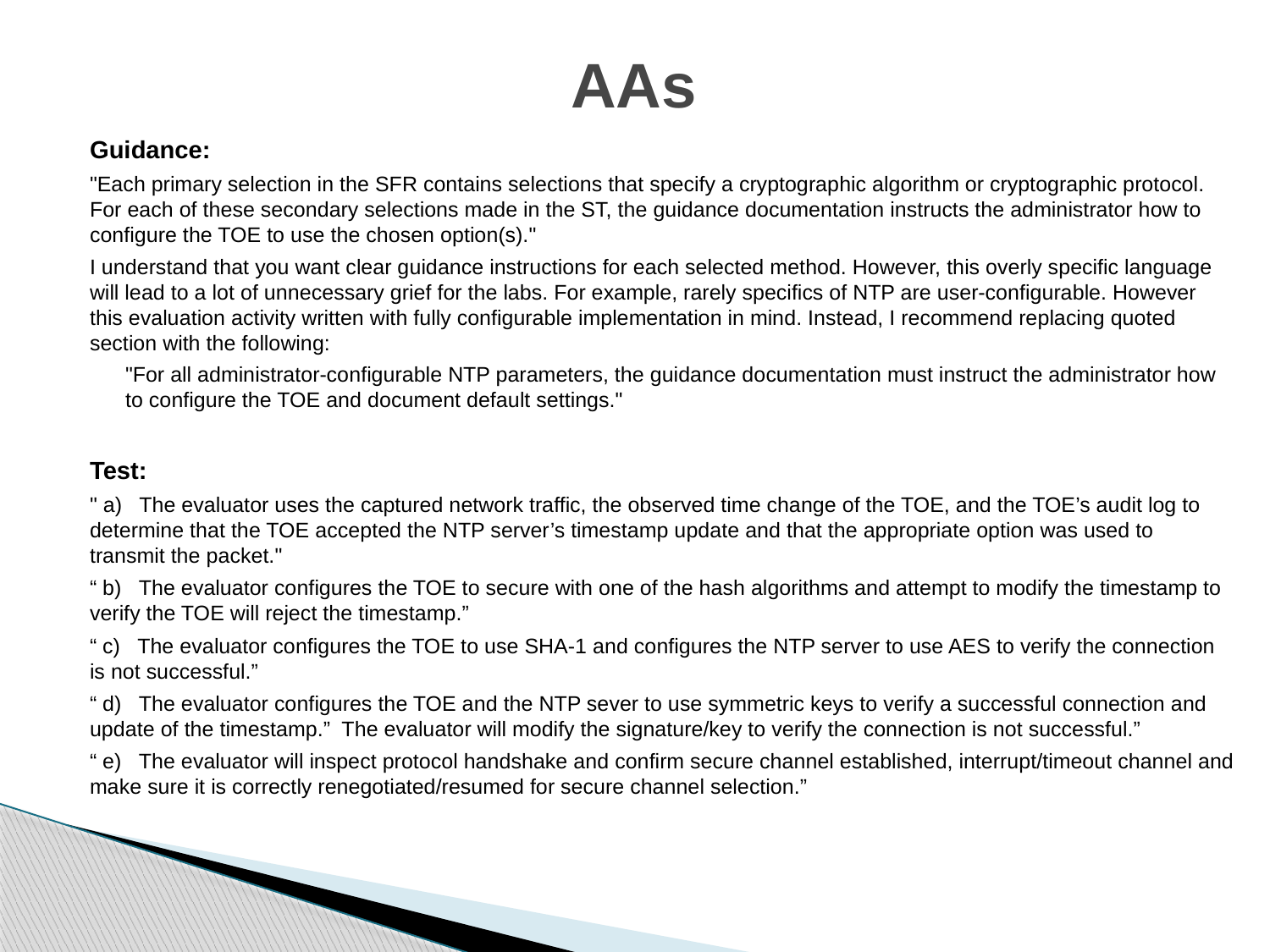

# AAs
Guidance:
"Each primary selection in the SFR contains selections that specify a cryptographic algorithm or cryptographic protocol. For each of these secondary selections made in the ST, the guidance documentation instructs the administrator how to configure the TOE to use the chosen option(s)."
I understand that you want clear guidance instructions for each selected method. However, this overly specific language will lead to a lot of unnecessary grief for the labs. For example, rarely specifics of NTP are user-configurable. However this evaluation activity written with fully configurable implementation in mind. Instead, I recommend replacing quoted section with the following:
"For all administrator-configurable NTP parameters, the guidance documentation must instruct the administrator how to configure the TOE and document default settings."

Test:
" a)   The evaluator uses the captured network traffic, the observed time change of the TOE, and the TOE’s audit log to determine that the TOE accepted the NTP server’s timestamp update and that the appropriate option was used to transmit the packet."
“ b)   The evaluator configures the TOE to secure with one of the hash algorithms and attempt to modify the timestamp to verify the TOE will reject the timestamp.”
“ c)   The evaluator configures the TOE to use SHA-1 and configures the NTP server to use AES to verify the connection is not successful.”
“ d)   The evaluator configures the TOE and the NTP sever to use symmetric keys to verify a successful connection and update of the timestamp.”  The evaluator will modify the signature/key to verify the connection is not successful.”
“ e)   The evaluator will inspect protocol handshake and confirm secure channel established, interrupt/timeout channel and make sure it is correctly renegotiated/resumed for secure channel selection.”